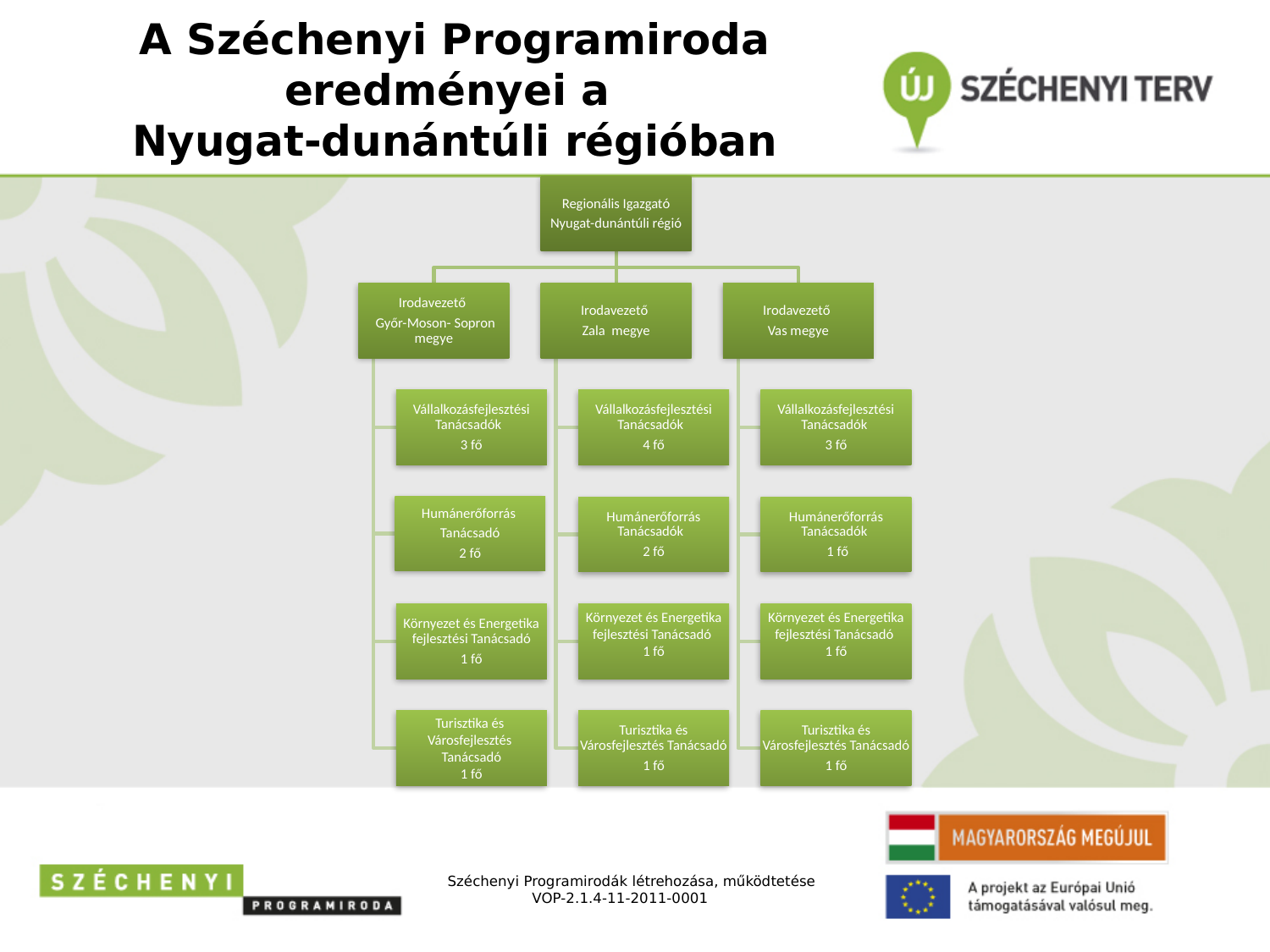

# A Széchenyi Programiroda eredményei a Nyugat-dunántúli régióban
Regionális Igazgató
Nyugat-dunántúli régió
Irodavezető
 Győr-Moson- Sopron megye
Vállalkozásfejlesztési Tanácsadók
3 fő
Humánerőforrás
Tanácsadó
2 fő
Környezet és Energetika fejlesztési Tanácsadó
1 fő
Turisztika és  Városfejlesztés
Tanácsadó
1 fő
Irodavezető
Zala  megye
Vállalkozásfejlesztési Tanácsadók
4 fő
Humánerőforrás Tanácsadók
2 fő
Környezet és Energetika fejlesztési Tanácsadó
1 fő

Turisztika és Városfejlesztés Tanácsadó
1 fő
Irodavezető
Vas megye
Vállalkozásfejlesztési Tanácsadók
3 fő
Humánerőforrás Tanácsadók
 1 fő
Környezet és Energetika fejlesztési Tanácsadó
1 fő

Turisztika és Városfejlesztés Tanácsadó
1 fő
Széchenyi Programirodák létrehozása, működtetése
                   VOP-2.1.4-11-2011-0001